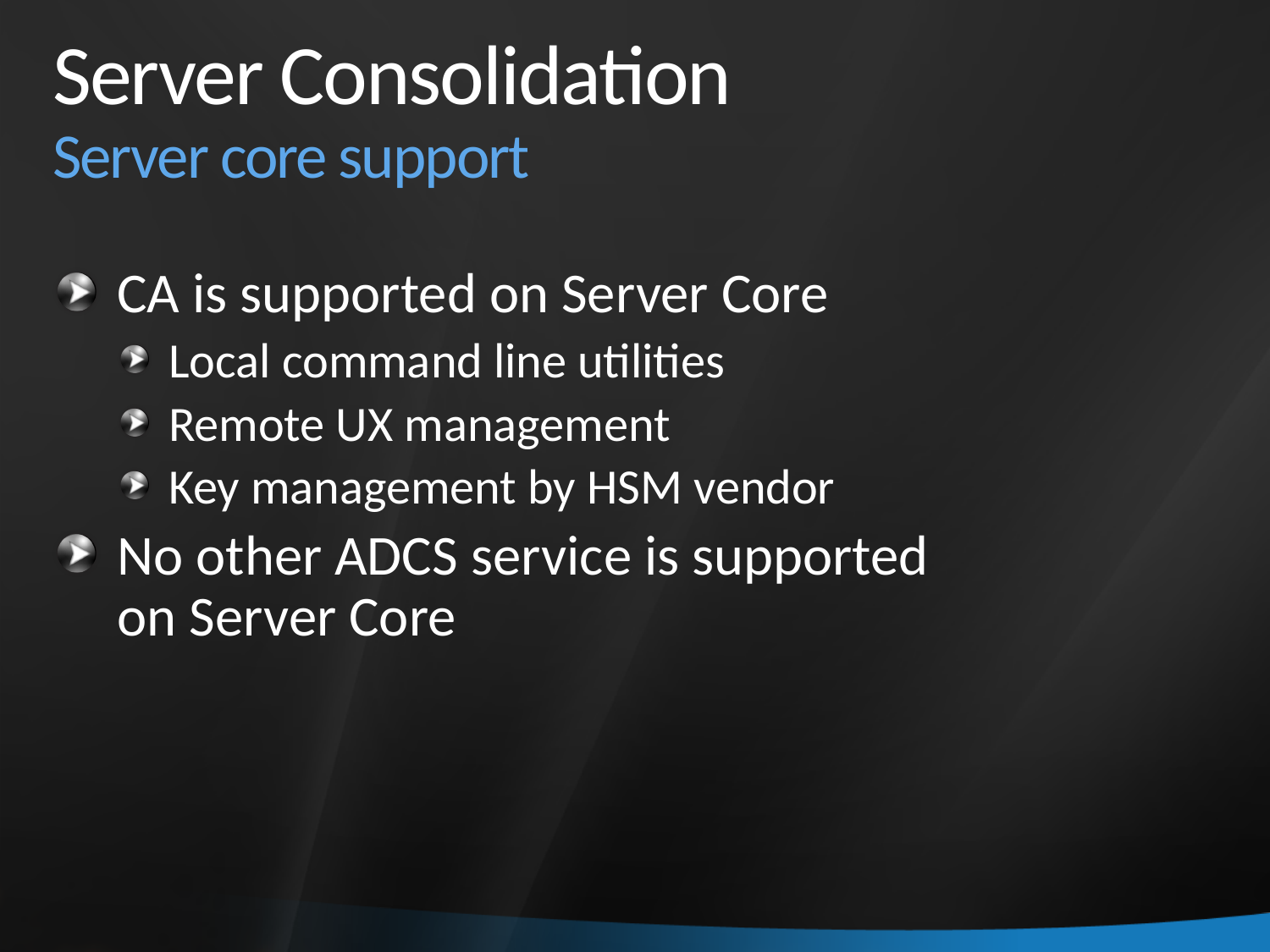

# Server Consolidation Server core support
CA is supported on Server Core
Local command line utilities
Remote UX management
Key management by HSM vendor
No other ADCS service is supported
on Server Core